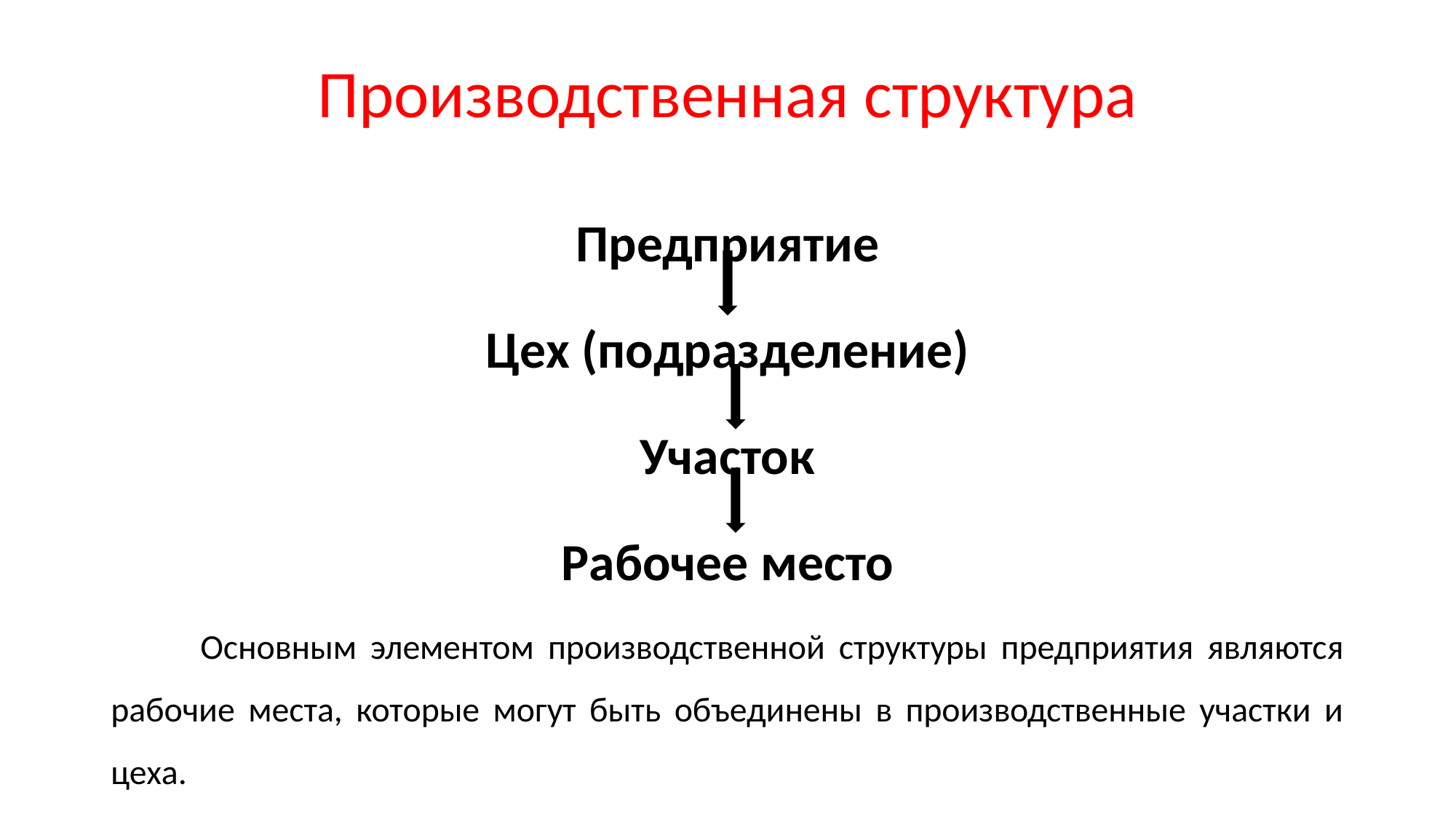

# Производственная структура
Предприятие
Цех (подразделение)
Участок
Рабочее место
	Основным элементом производственной структуры предприятия являются рабочие места, которые могут быть объединены в производственные участки и цеха.